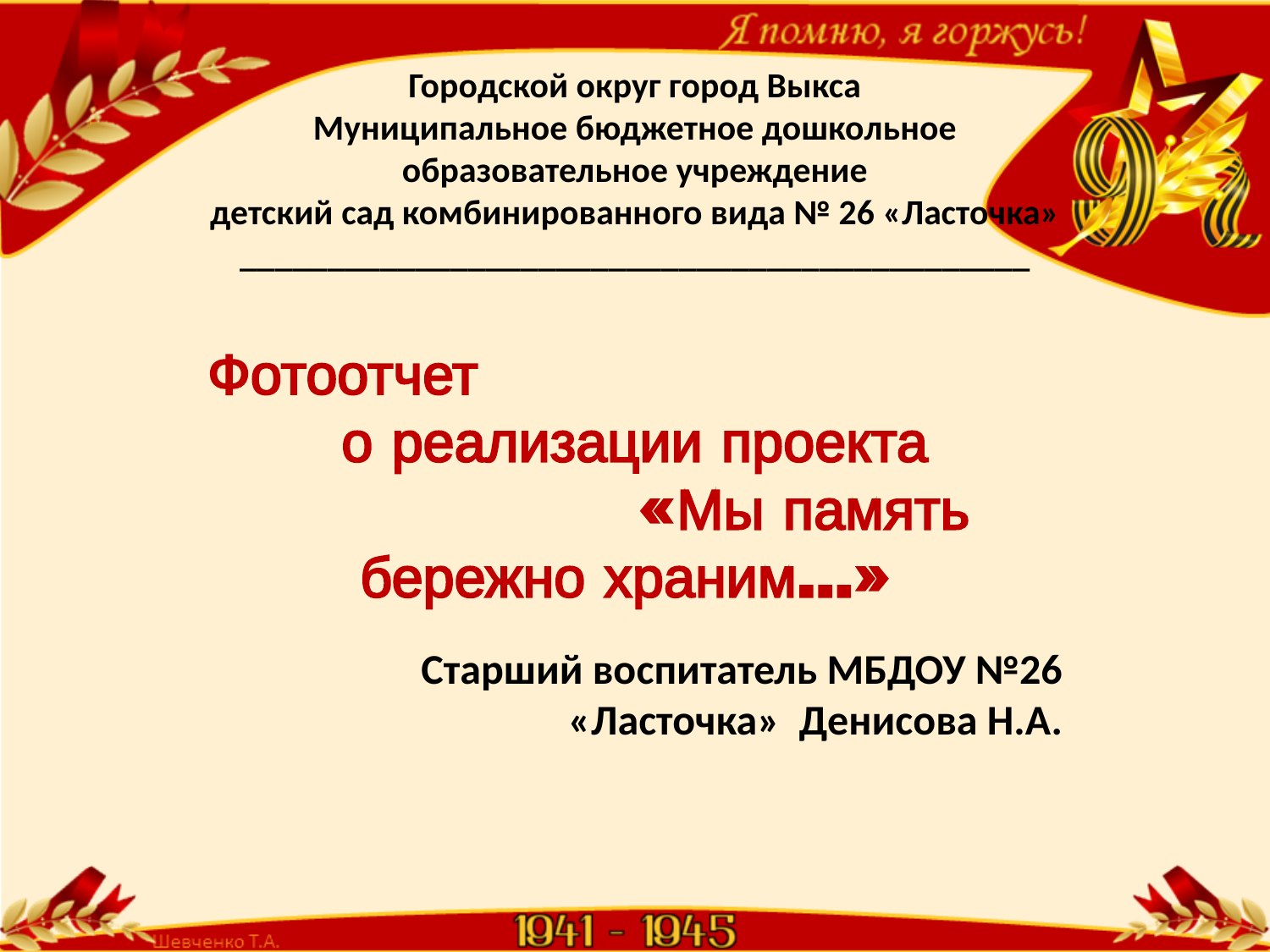

Городской округ город Выкса
Муниципальное бюджетное дошкольное образовательное учреждение
детский сад комбинированного вида № 26 «Ласточка»
_____________________________________________

Фотоотчет                                       о реализации проекта                          «Мы память бережно храним…»

Старший воспитатель МБДОУ №26 «Ласточка»  Денисова Н.А.